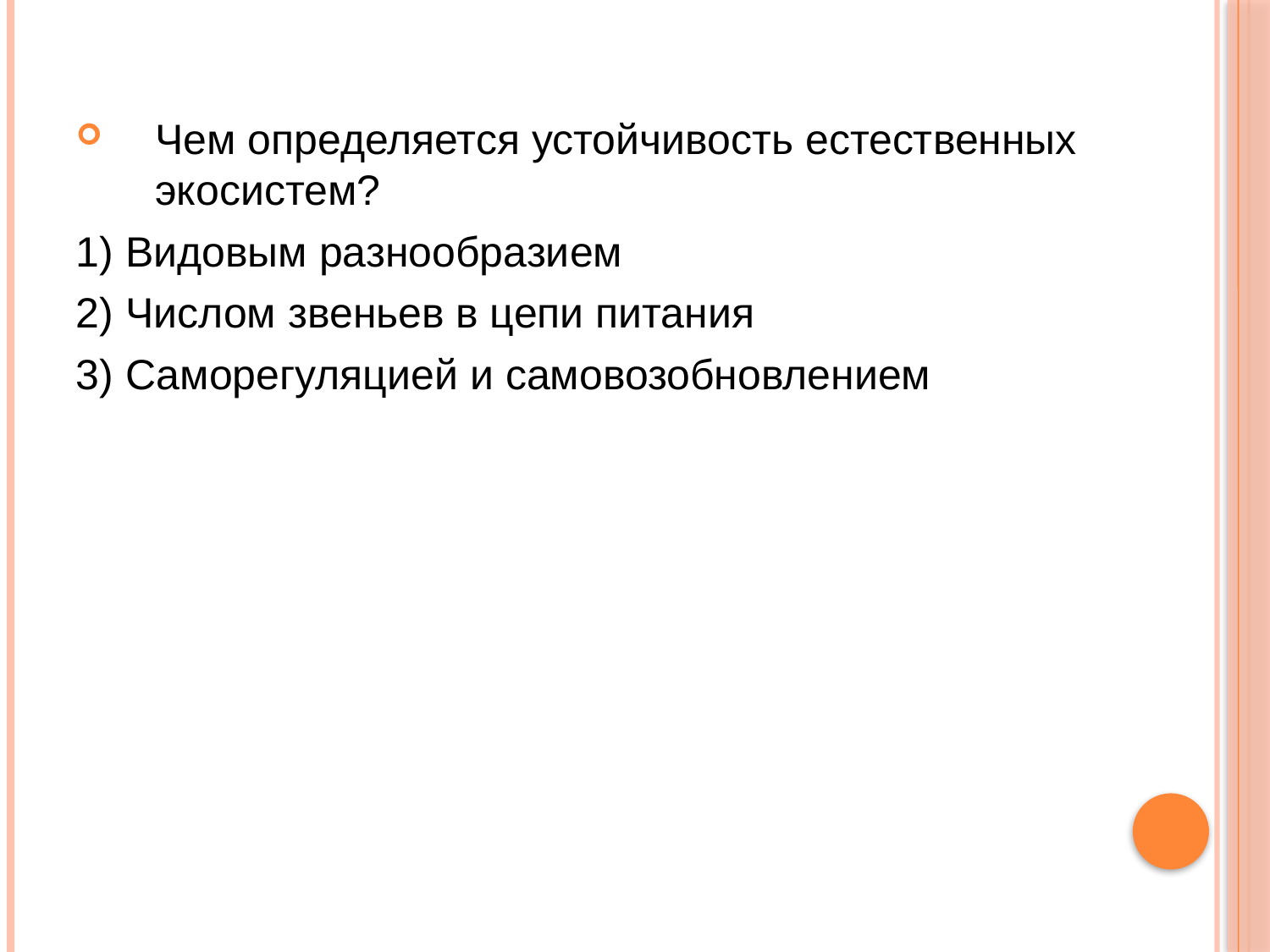

#
Чем определяется устойчивость естественных экосистем?
1) Видовым разнообразием
2) Числом звеньев в цепи питания
3) Саморегуляцией и самовозобновлением